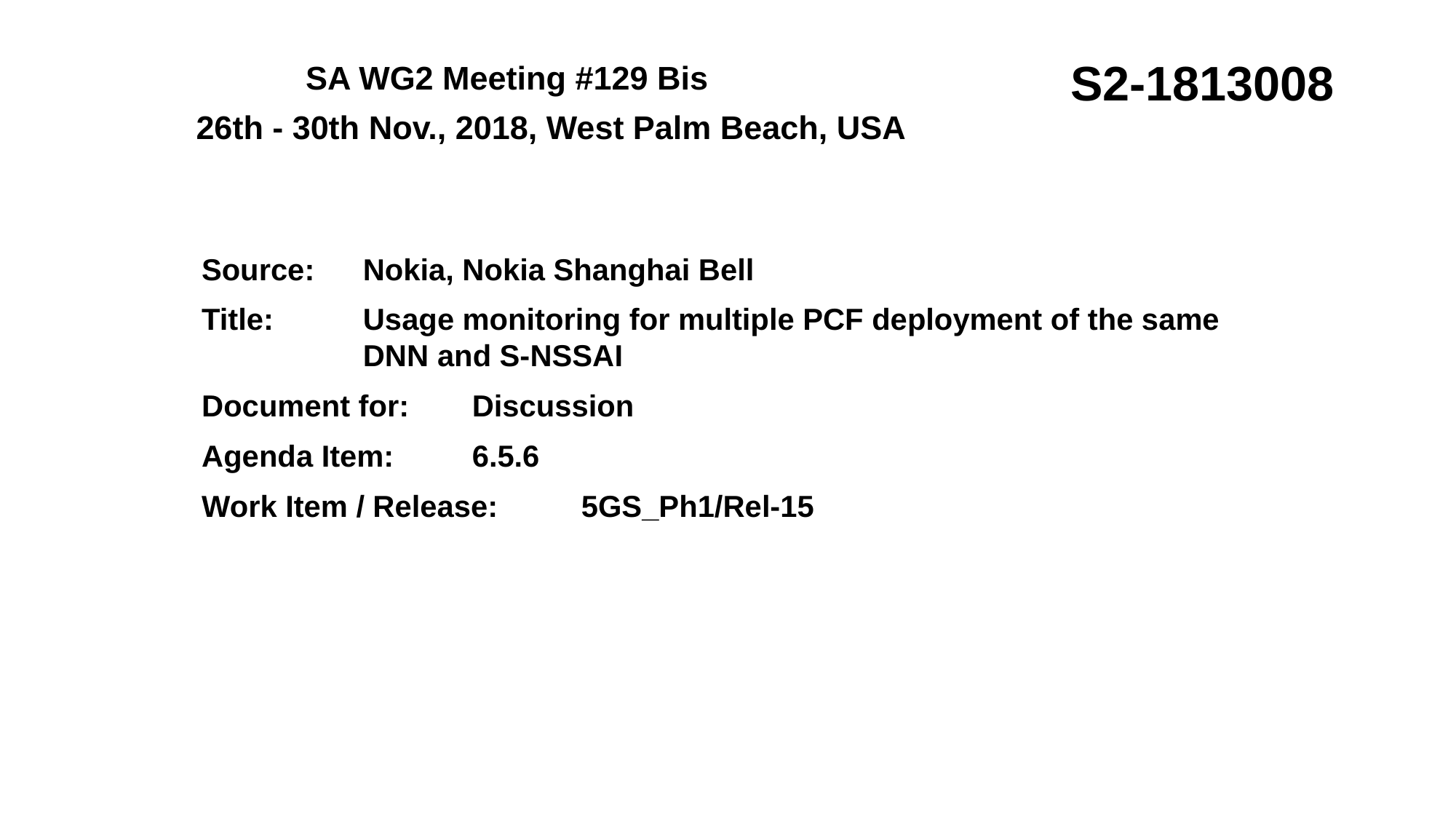

SA WG2 Meeting #129 Bis
26th - 30th Nov., 2018, West Palm Beach, USA

S2-1813008
Source:	Nokia, Nokia Shanghai Bell
Title:	Usage monitoring for multiple PCF deployment of the same DNN and S-NSSAI
Document for:	Discussion
Agenda Item:	6.5.6
Work Item / Release:	5GS_Ph1/Rel-15